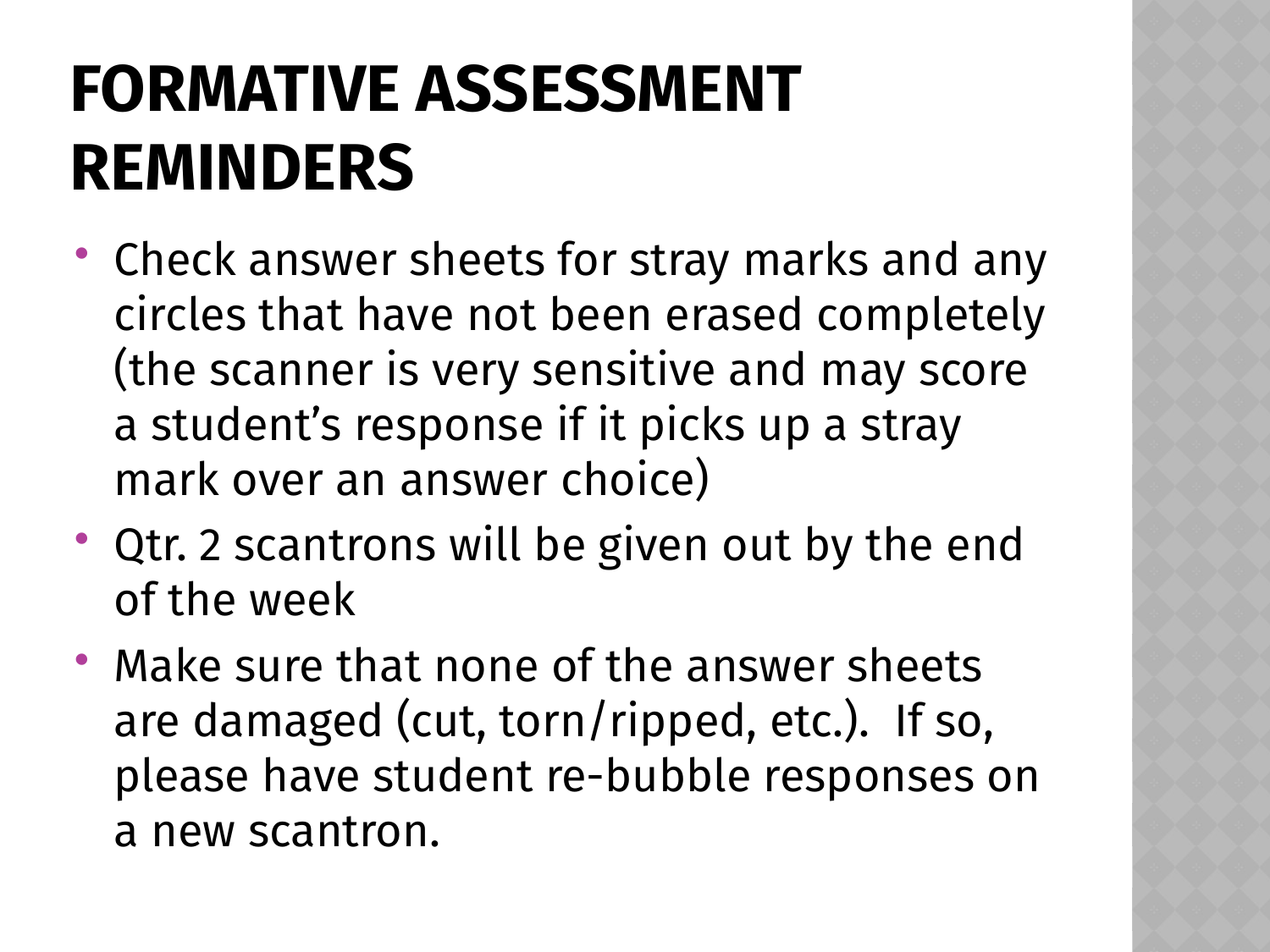

# FORMATIVE ASSESSMENT REMINDERS
Check answer sheets for stray marks and any circles that have not been erased completely (the scanner is very sensitive and may score a student’s response if it picks up a stray mark over an answer choice)
Qtr. 2 scantrons will be given out by the end of the week
Make sure that none of the answer sheets are damaged (cut, torn/ripped, etc.).  If so, please have student re-bubble responses on a new scantron.